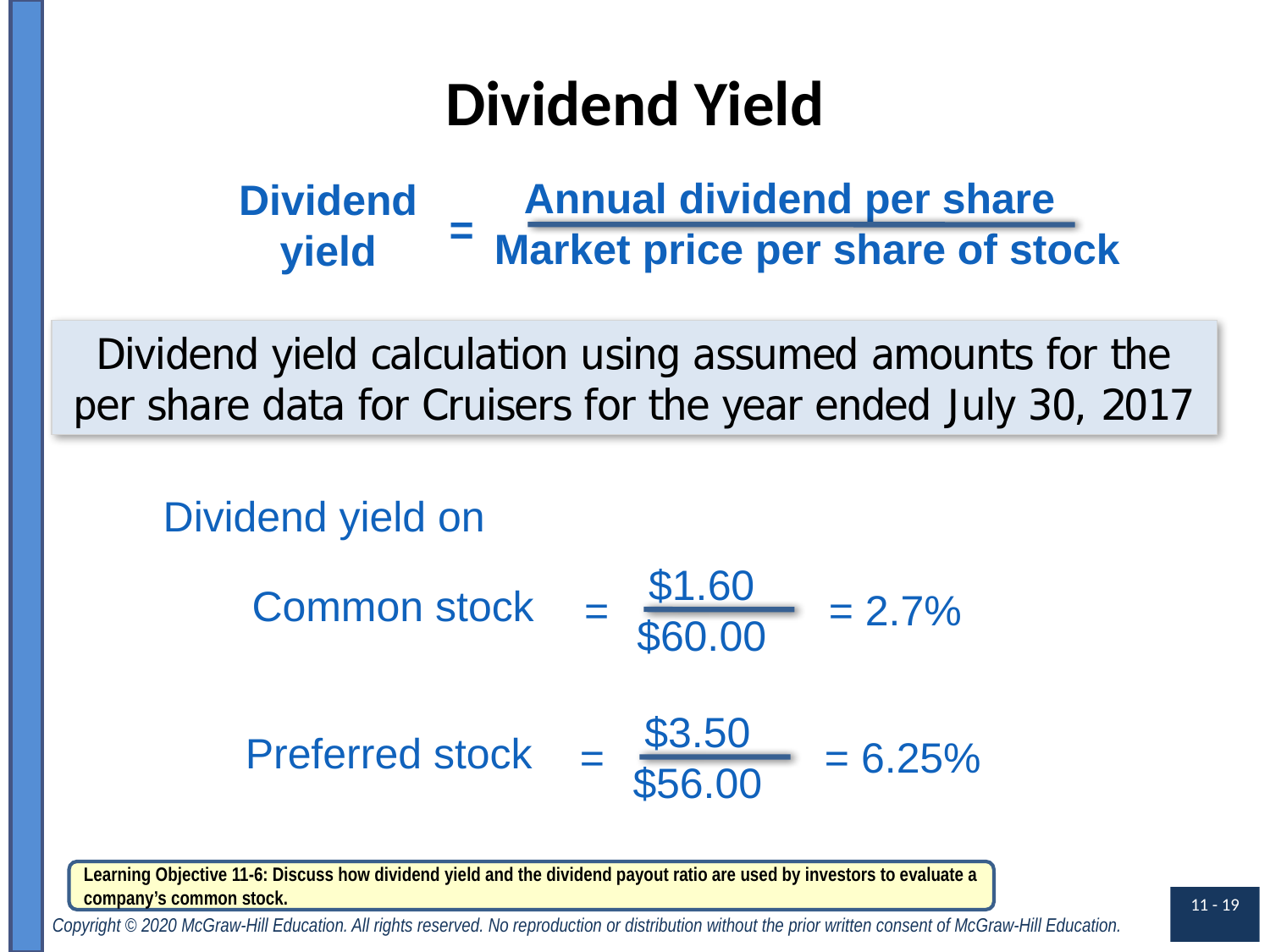

# Dividend Yield
Annual dividend per share
Market price per share of stock
Dividend
yield
=

Dividend yield calculation using assumed amounts for the per share data for Cruisers for the year ended July 30, 2017
Dividend yield on
      $1.60
     $60.00
Common stock
=
= 2.7%

      $3.50
     $56.00
Preferred stock
=
= 6.25%

Learning Objective 11-6: Discuss how dividend yield and the dividend payout ratio are used by investors to evaluate a company’s common stock.